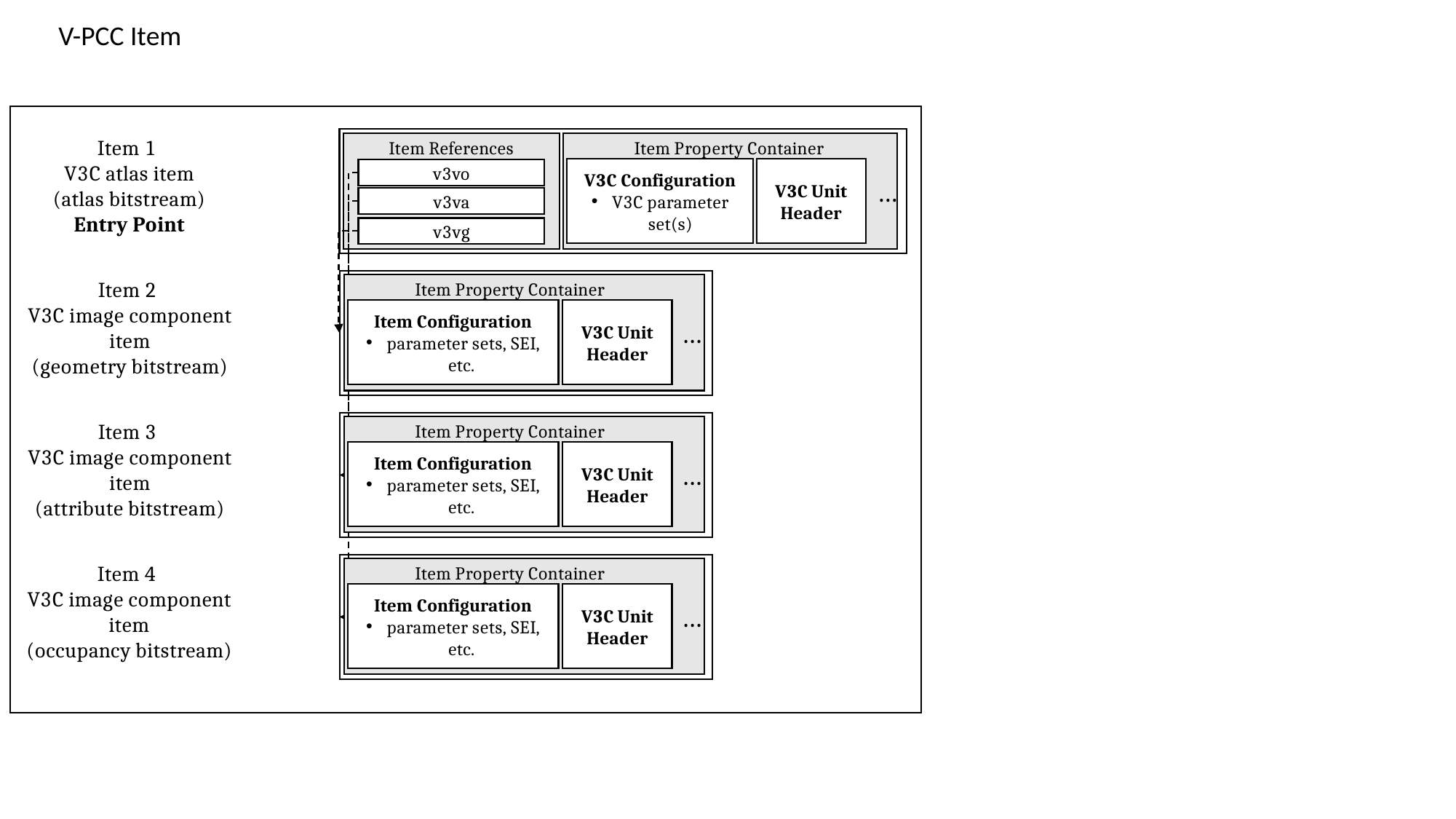

V-PCC Item

Item 1
V3C atlas item
(atlas bitstream)
Entry Point
a
Item References
Item Property Container

V3C Configuration
V3C parameter set(s)
V3C Unit Header
v3vo
…
v3va
v3vg
Item 2
V3C image component item
(geometry bitstream)

Item Property Container

Item Configuration
parameter sets, SEI, etc.
V3C Unit Header
…
Item 3
V3C image component item
(attribute bitstream)

Item Property Container

Item Configuration
parameter sets, SEI, etc.
V3C Unit Header
…
Item 4
V3C image component item
(occupancy bitstream)

Item Property Container

Item Configuration
parameter sets, SEI, etc.
V3C Unit Header
…